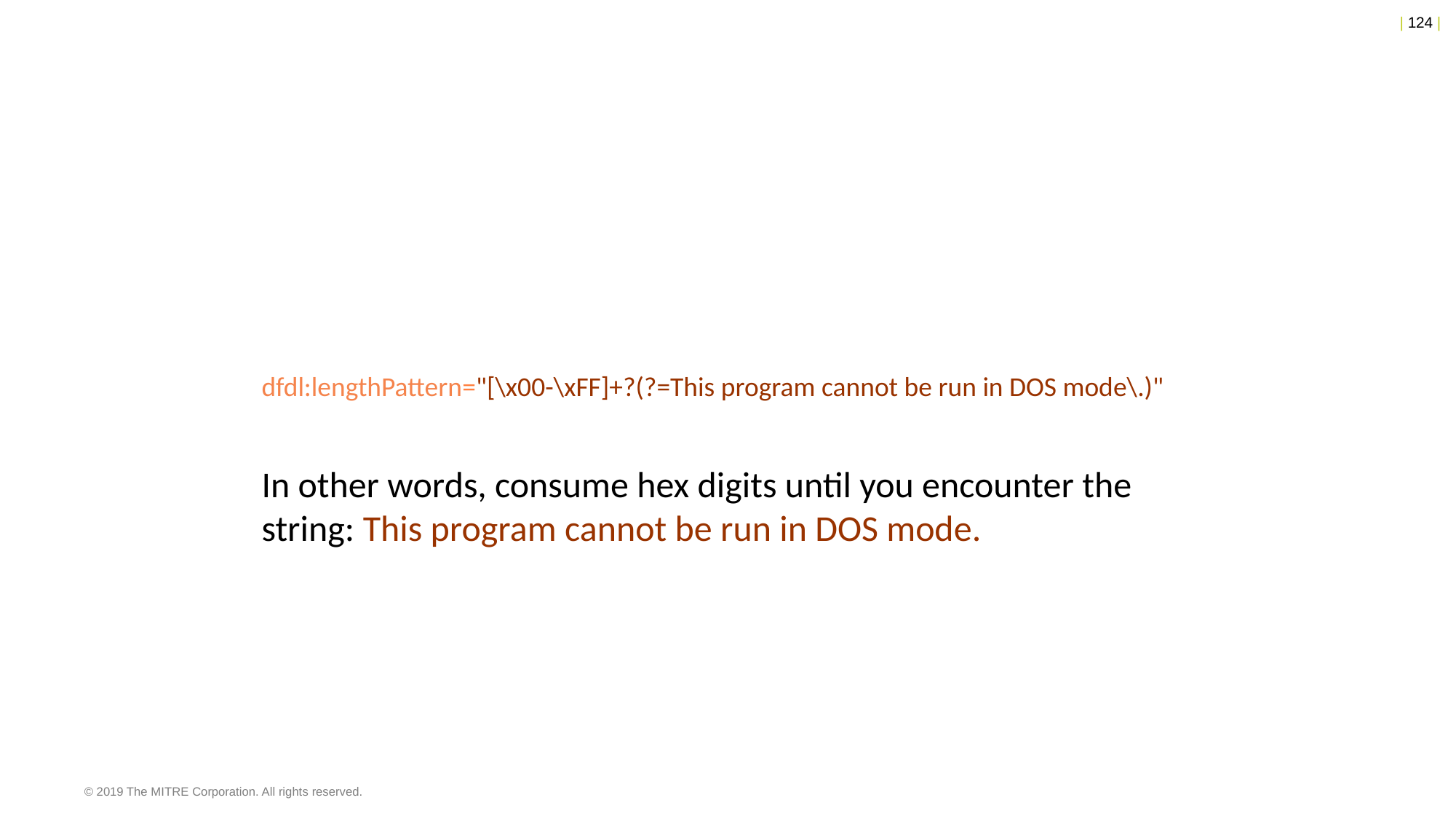

dfdl:lengthPattern="[\x00-\xFF]+?(?=This program cannot be run in DOS mode\.)"
In other words, consume hex digits until you encounter the string: This program cannot be run in DOS mode.
© 2019 The MITRE Corporation. All rights reserved.